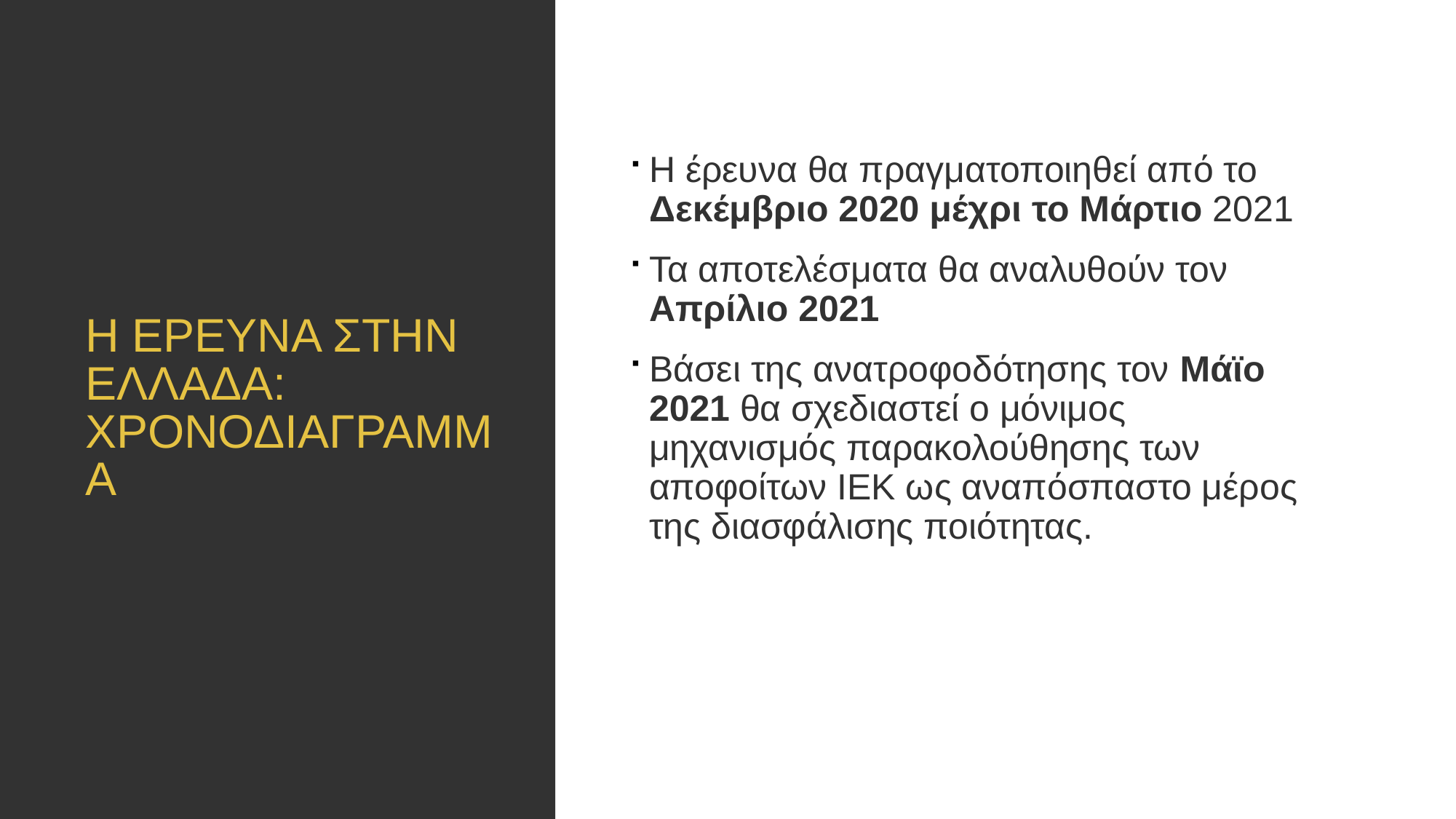

# Η ερευνα στην ελλαδα: Χρονοδιαγραμμα
Η έρευνα θα πραγματοποιηθεί από το Δεκέμβριο 2020 μέχρι το Μάρτιο 2021
Τα αποτελέσματα θα αναλυθούν τον Απρίλιο 2021
Βάσει της ανατροφοδότησης τον Μάϊο 2021 θα σχεδιαστεί ο μόνιμος μηχανισμός παρακολούθησης των αποφοίτων ΙΕΚ ως αναπόσπαστο μέρος της διασφάλισης ποιότητας.